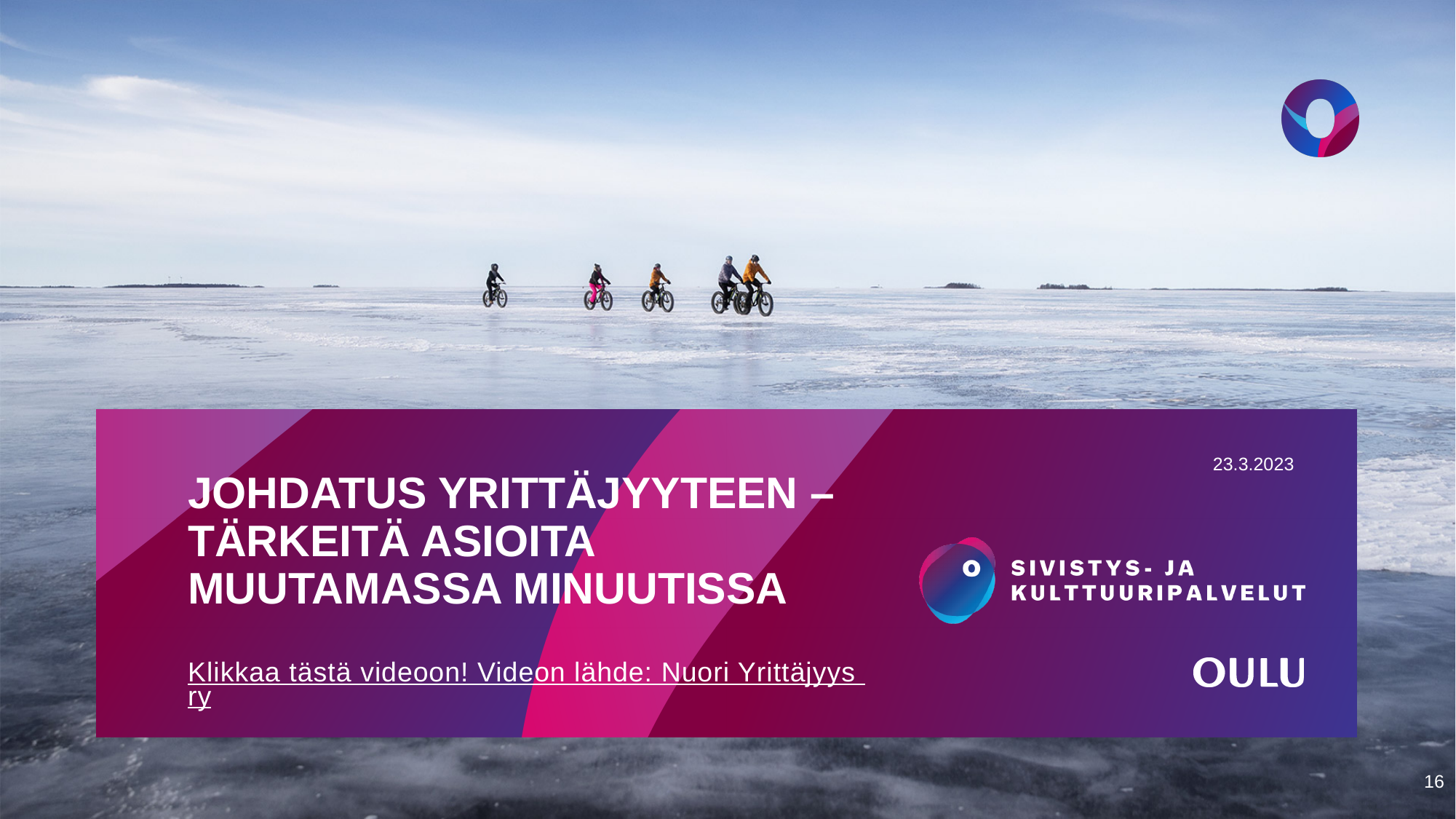

23.3.2023
# JOHDATUS YRITTÄJYYTEEN – TÄRKEITÄ ASIOITA MUUTAMASSA MINUUTISSA
Klikkaa tästä videoon! Videon lähde: Nuori Yrittäjyys ry
16